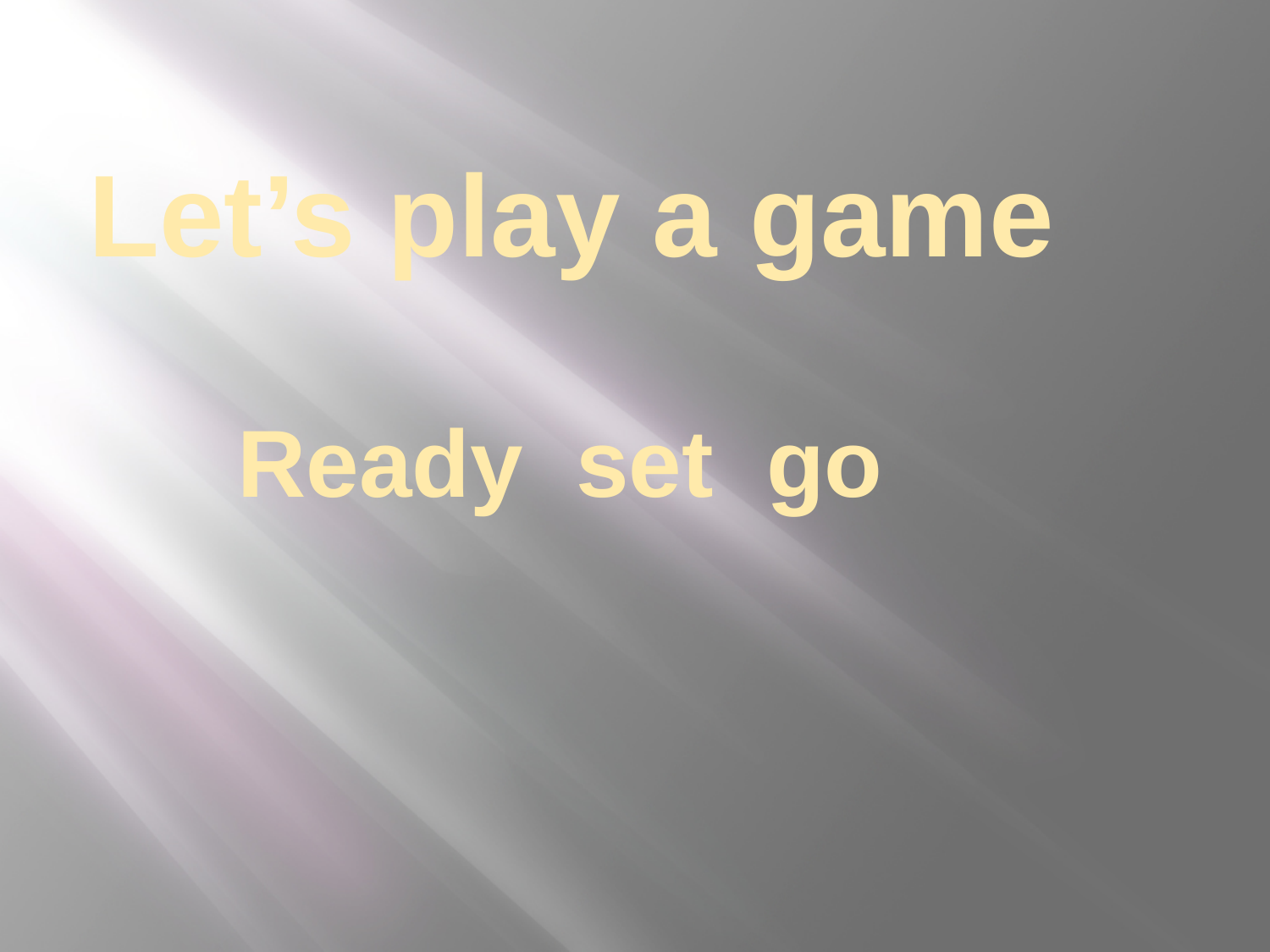

# Let’s play a game
Ready  set  go